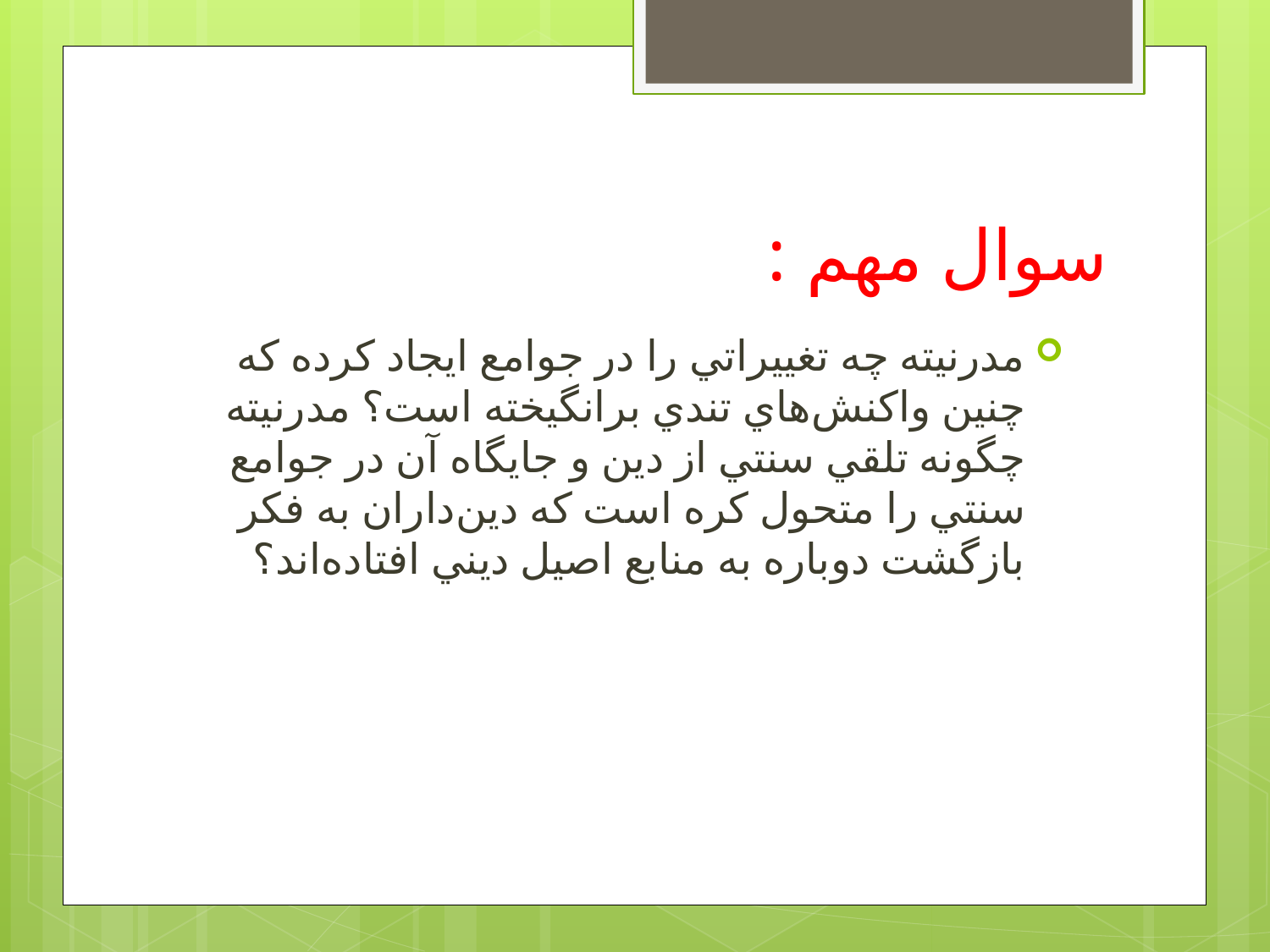

# سوال مهم :
مدرنيته چه تغييراتي را در جوامع ايجاد کرده که چنين واکنش‌هاي تندي برانگيخته است؟ مدرنيته چگونه تلقي سنتي از دين و جايگاه آن در جوامع سنتي را متحول کره است که دين‌داران به فکر بازگشت دوباره به منابع اصيل ديني افتا‌ده‌اند؟